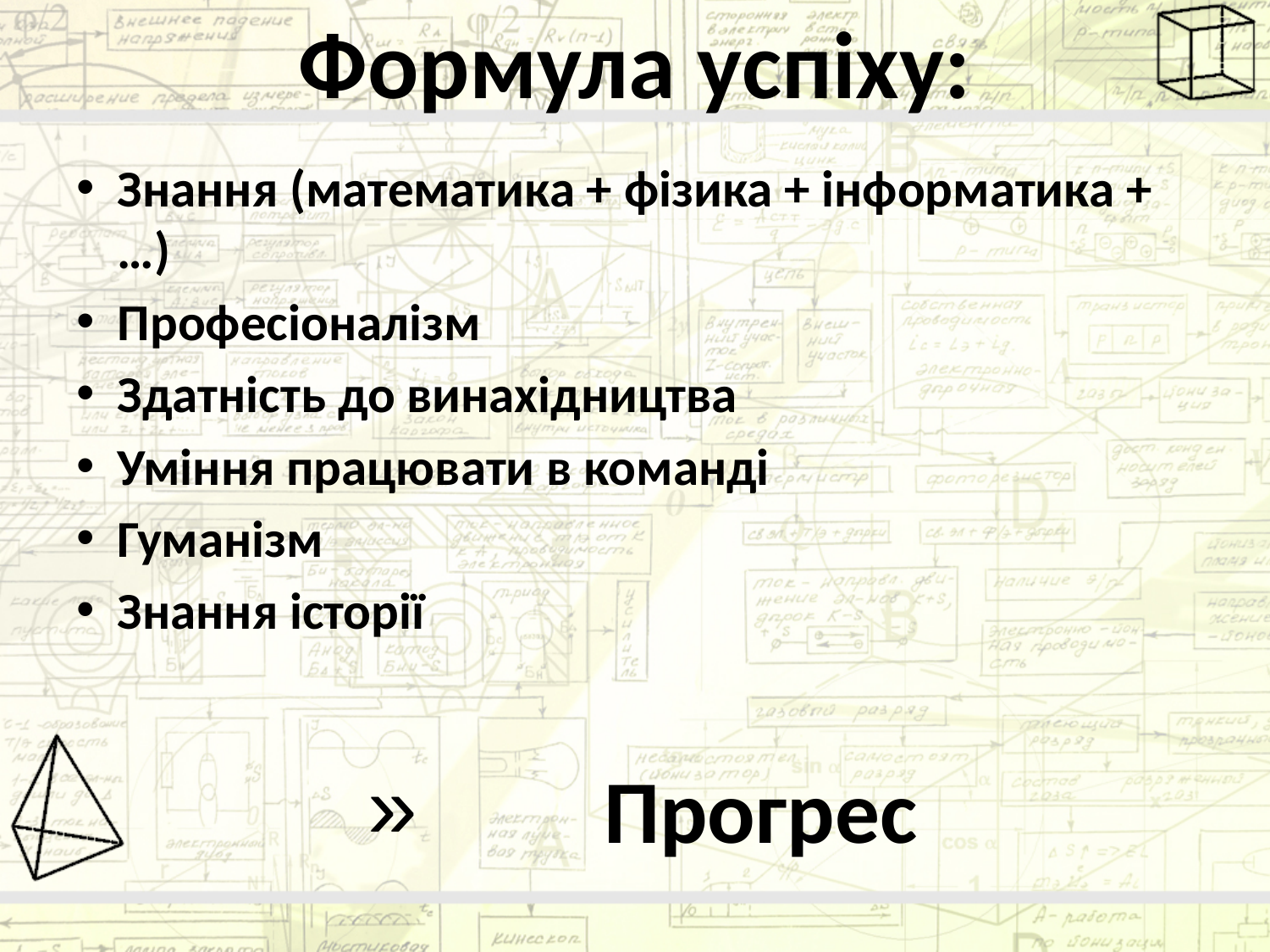

# Формула успіху:
Знання (математика + фізика + інформатика + …)
Професіоналізм
Здатність до винахідництва
Уміння працювати в команді
Гуманізм
Знання історії

Прогрес